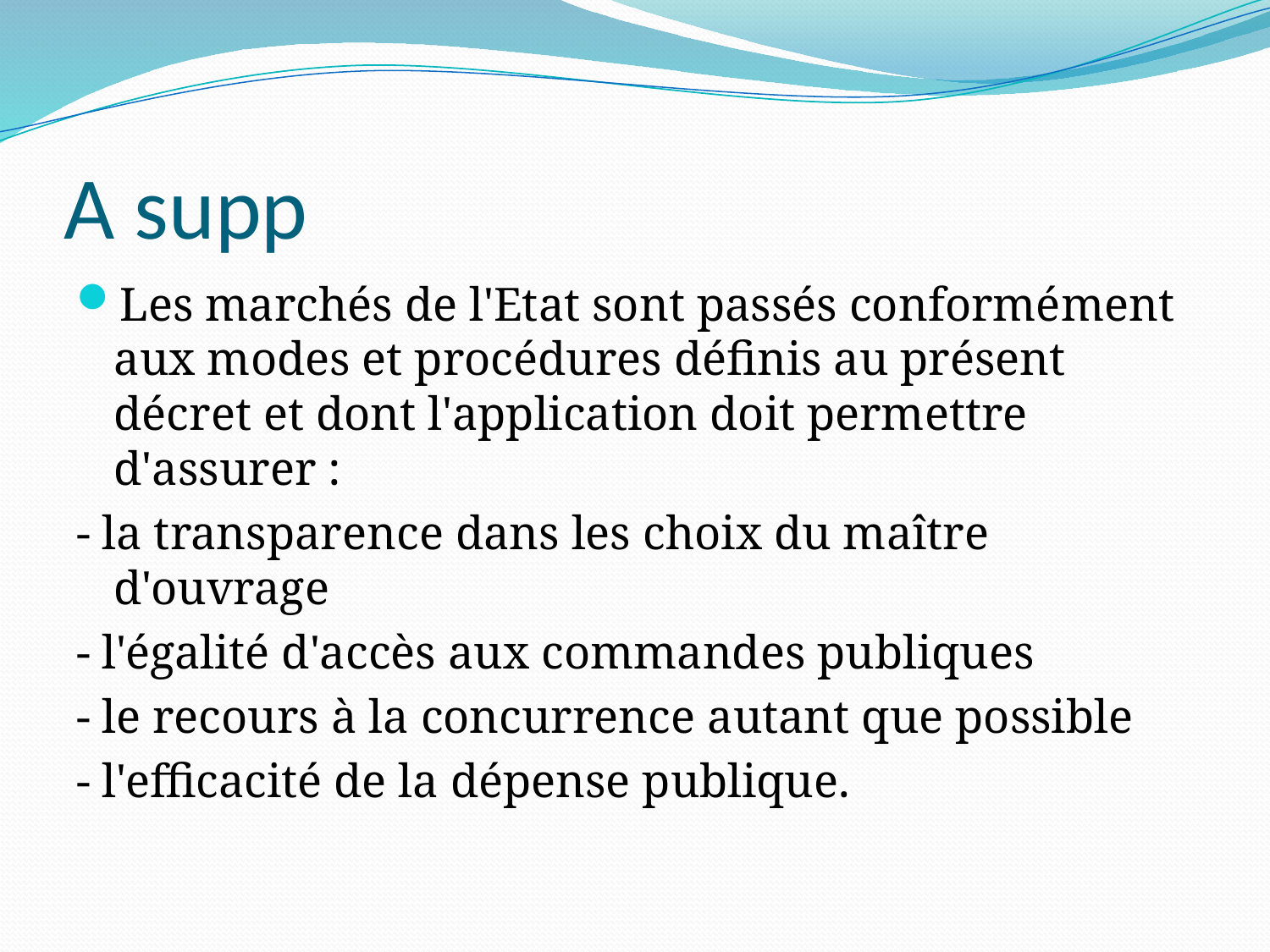

# A supp
Les marchés de l'Etat sont passés conformément aux modes et procédures définis au présent décret et dont l'application doit permettre d'assurer :
- la transparence dans les choix du maître d'ouvrage
- l'égalité d'accès aux commandes publiques
- le recours à la concurrence autant que possible
- l'efficacité de la dépense publique.